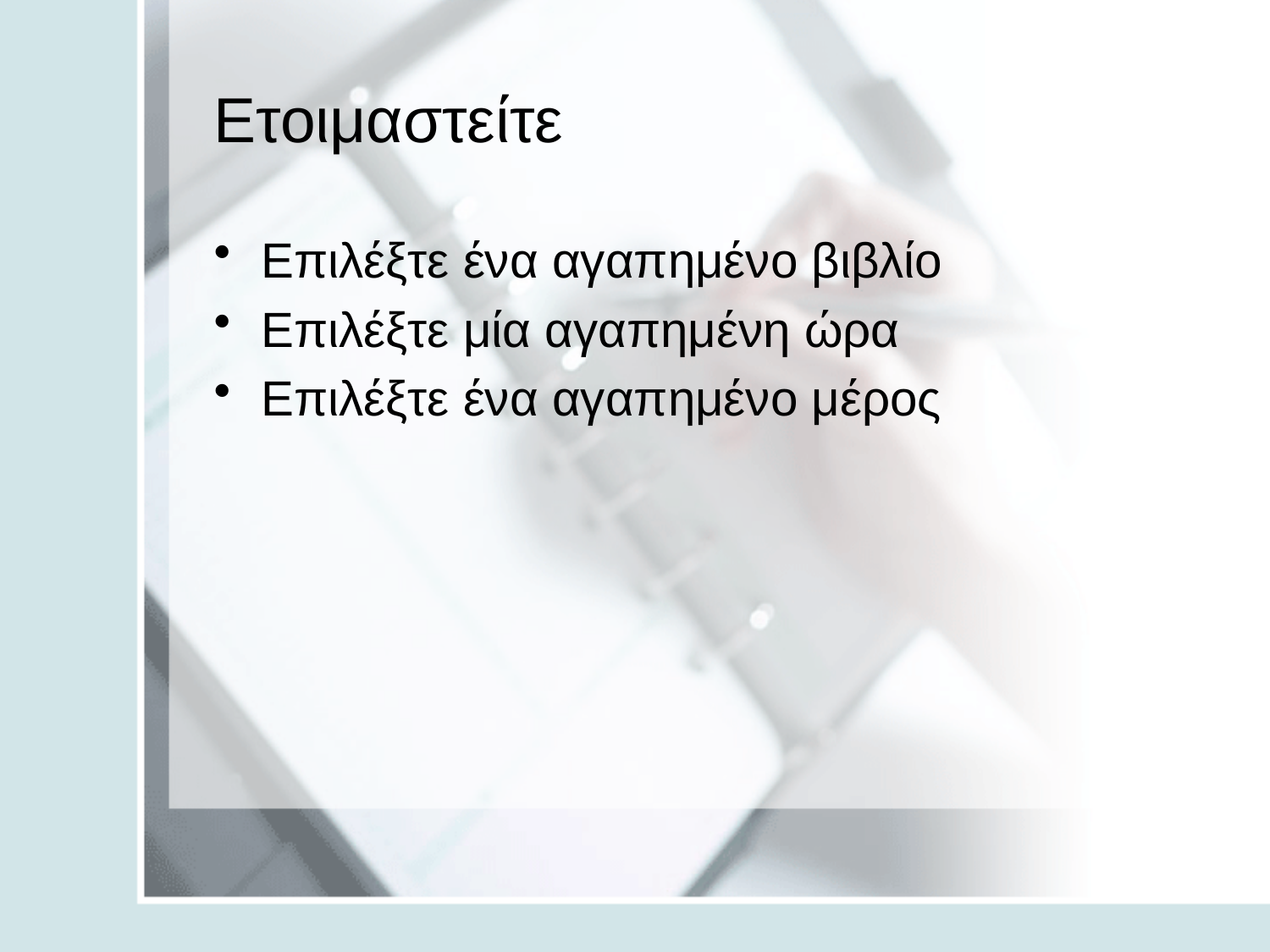

# Ετοιμαστείτε
Επιλέξτε ένα αγαπημένο βιβλίο
Επιλέξτε μία αγαπημένη ώρα
Επιλέξτε ένα αγαπημένο μέρος